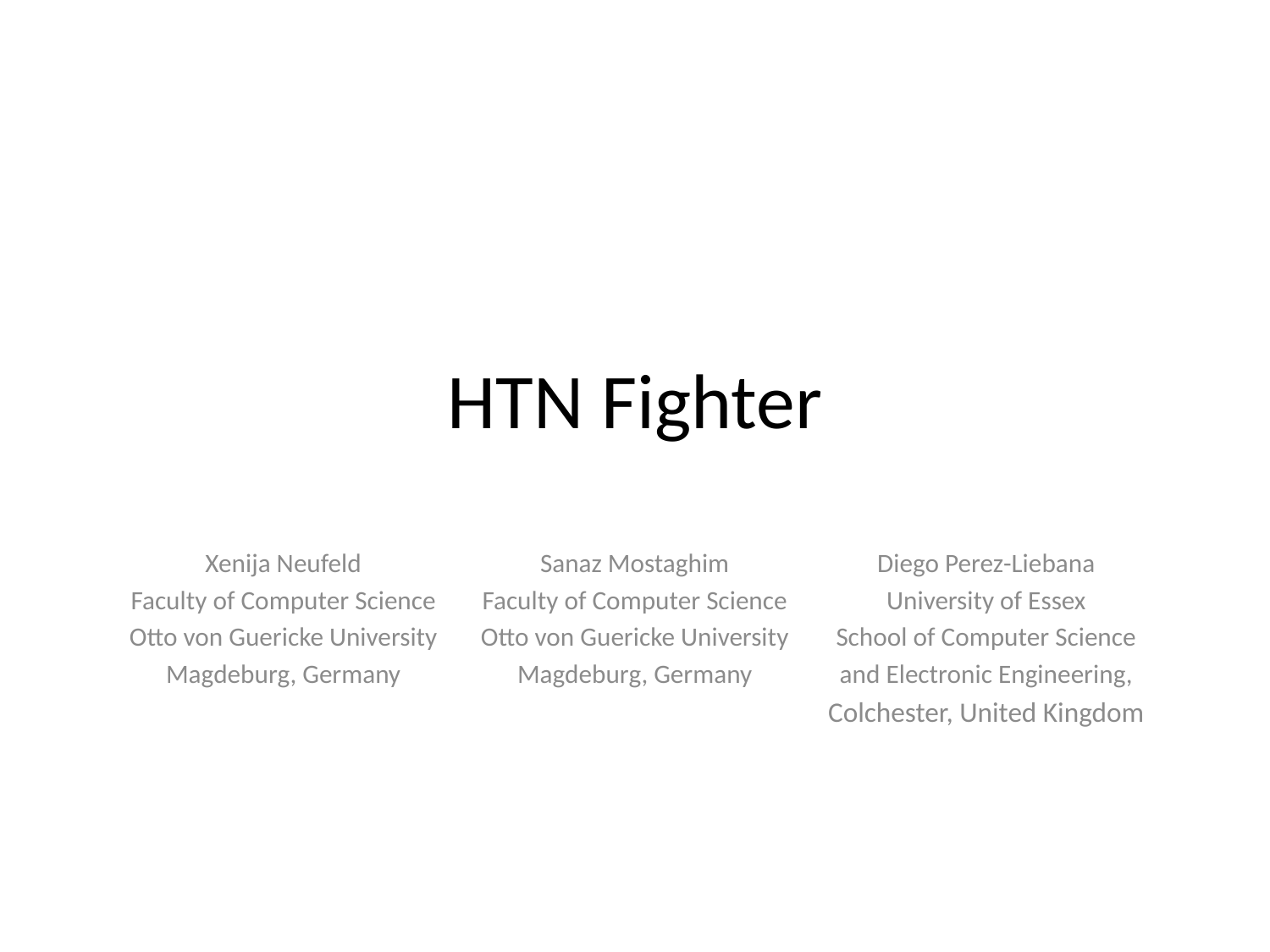

# HTN Fighter
Xenija Neufeld
Faculty of Computer Science
Otto von Guericke University
Magdeburg, Germany

Sanaz Mostaghim
Faculty of Computer Science
Otto von Guericke University
Magdeburg, Germany

Diego Perez-Liebana
University of Essex
School of Computer Science
and Electronic Engineering,
Colchester, United Kingdom